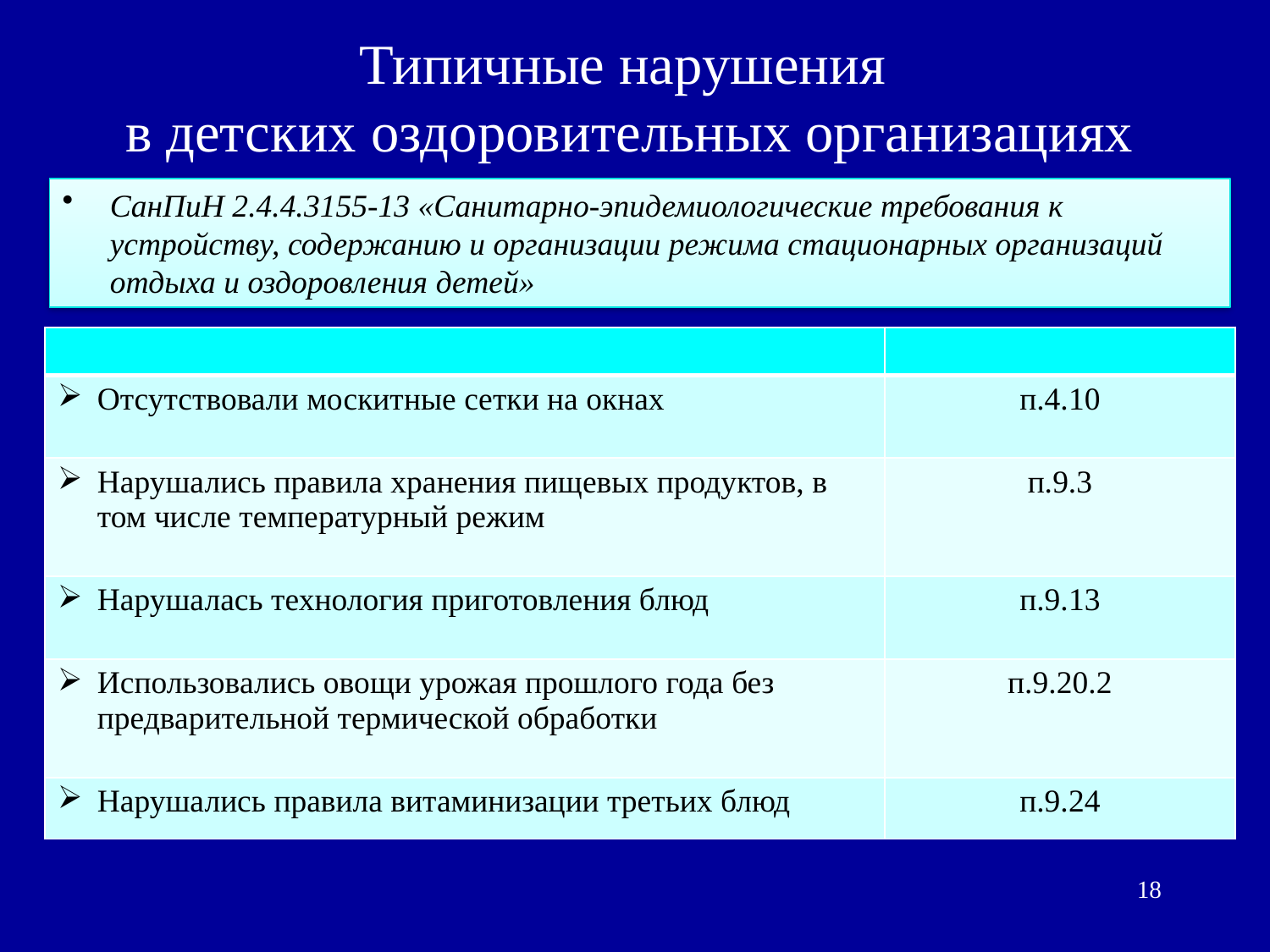

# Типичные нарушения в детских оздоровительных организациях
СанПиН 2.4.4.3155-13 «Санитарно-эпидемиологические требования к устройству, содержанию и организации режима стационарных организаций отдыха и оздоровления детей»
|  |  |
| --- | --- |
| Отсутствовали москитные сетки на окнах | п.4.10 |
| Нарушались правила хранения пищевых продуктов, в том числе температурный режим | п.9.3 |
| Нарушалась технология приготовления блюд | п.9.13 |
| Использовались овощи урожая прошлого года без предварительной термической обработки | п.9.20.2 |
| Нарушались правила витаминизации третьих блюд | п.9.24 |
18